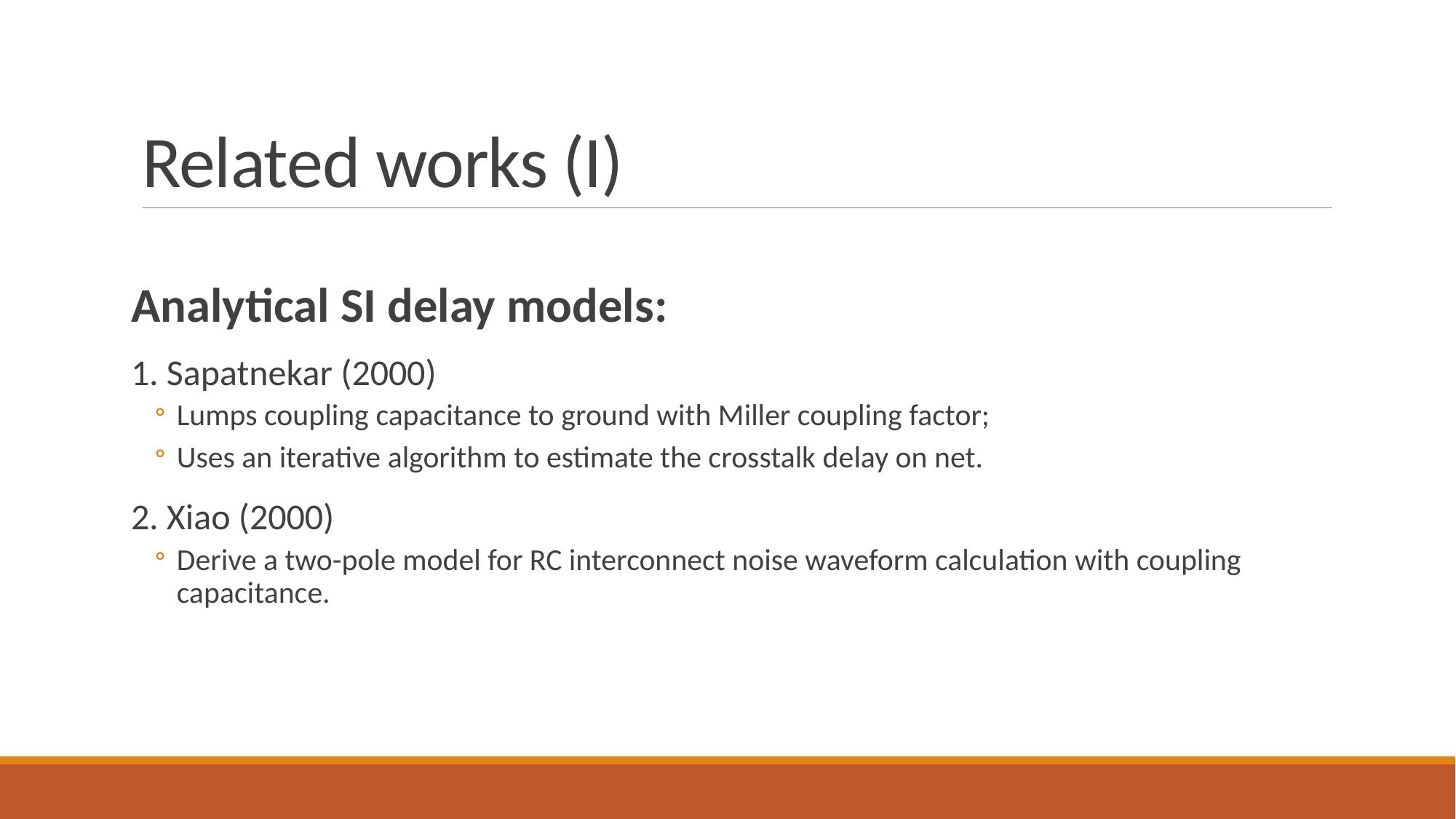

# Related works (I)
Analytical SI delay models:
1. Sapatnekar (2000)
Lumps coupling capacitance to ground with Miller coupling factor;
Uses an iterative algorithm to estimate the crosstalk delay on net.
2. Xiao (2000)
Derive a two-pole model for RC interconnect noise waveform calculation with coupling capacitance.